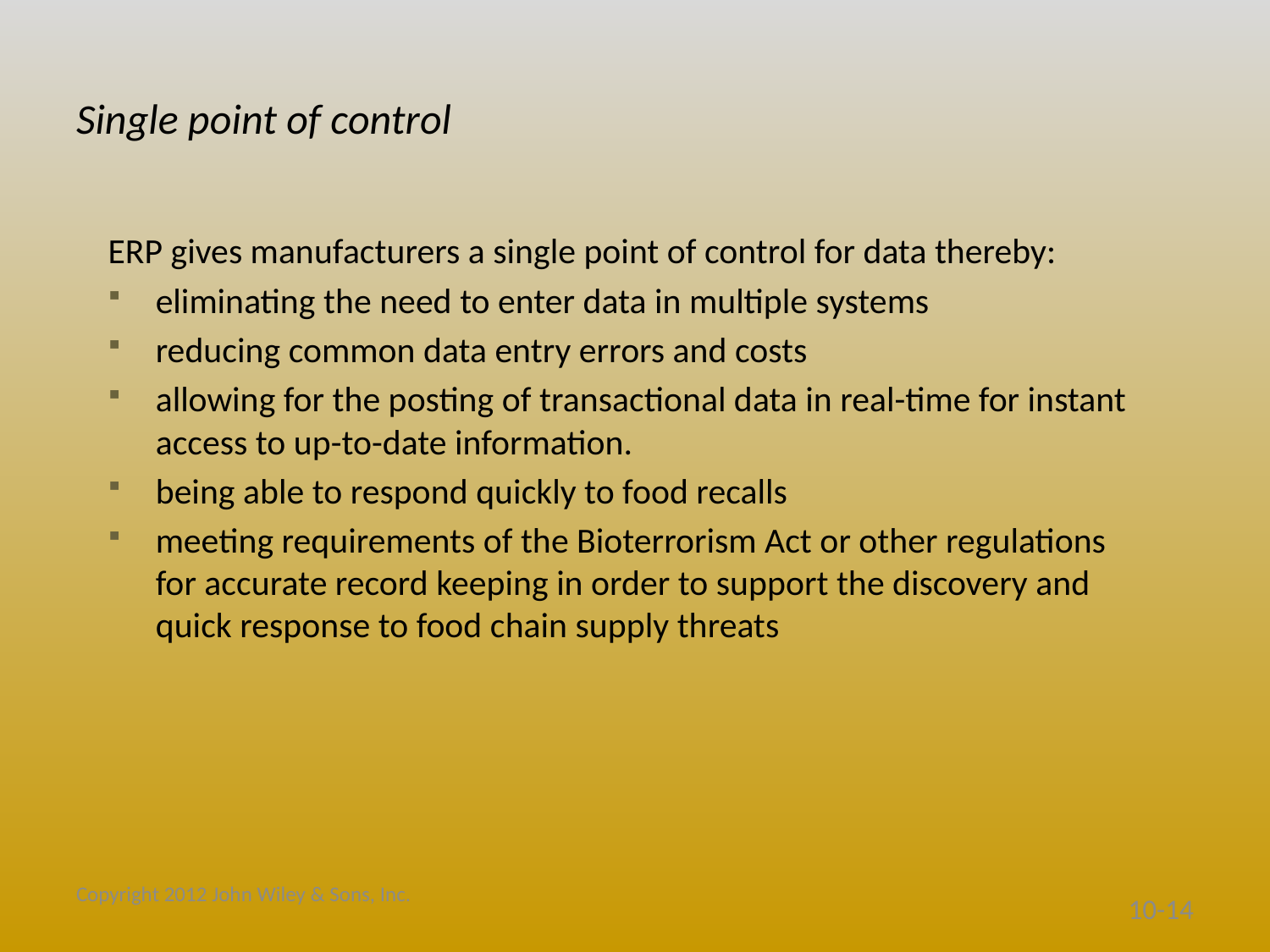

# Single point of control
ERP gives manufacturers a single point of control for data thereby:
eliminating the need to enter data in multiple systems
reducing common data entry errors and costs
allowing for the posting of transactional data in real-time for instant access to up-to-date information.
being able to respond quickly to food recalls
meeting requirements of the Bioterrorism Act or other regulations for accurate record keeping in order to support the discovery and quick response to food chain supply threats
Copyright 2012 John Wiley & Sons, Inc.
10-14